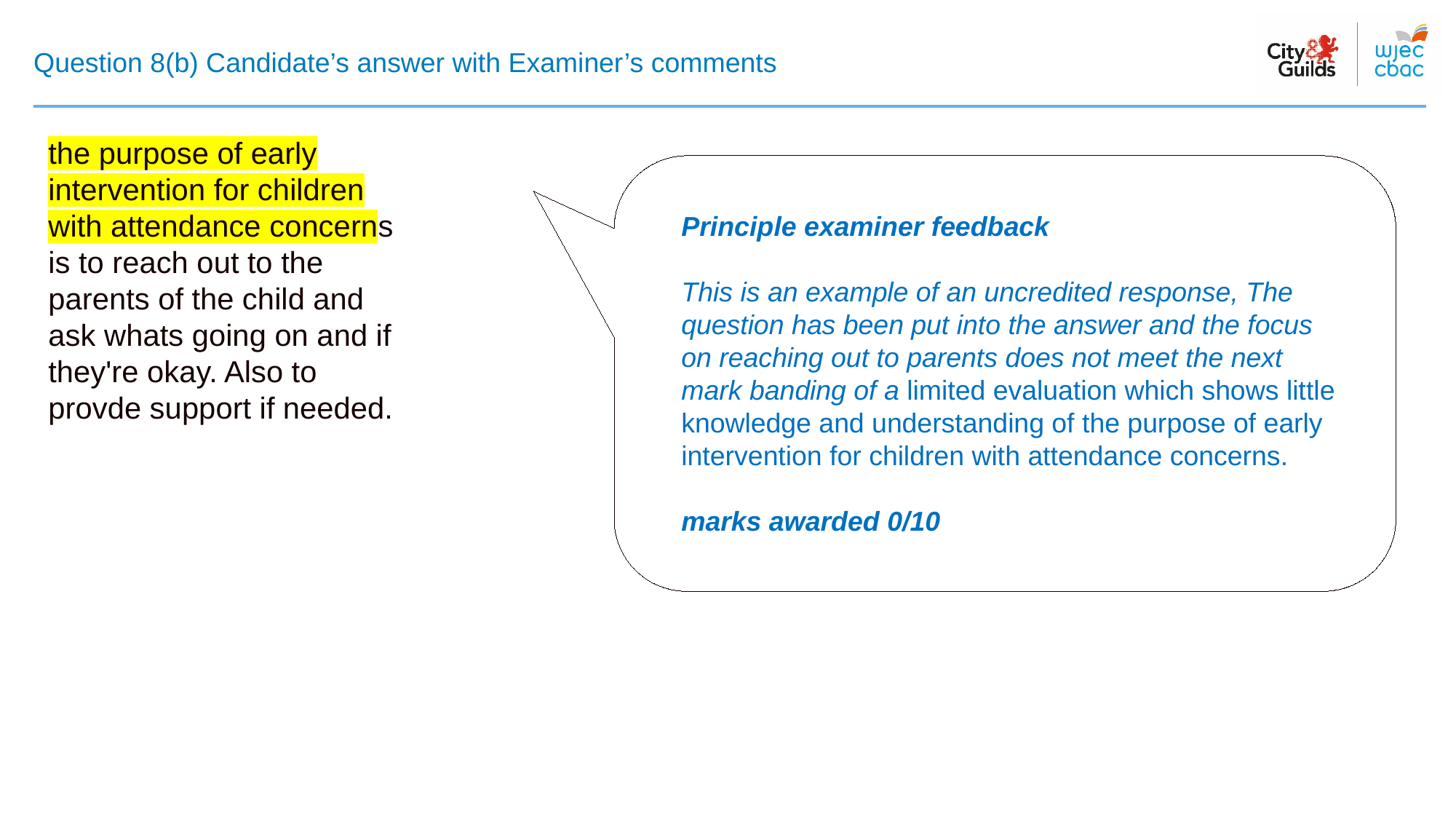

# Question 8(b) Candidate’s answer with Examiner’s comments
the purpose of early intervention for children with attendance concerns is to reach out to the parents of the child and ask whats going on and if they're okay. Also to provde support if needed.

Principle examiner feedback​
​
This is an example of an uncredited response, The question has been put into the answer and the focus on reaching out to parents does not meet the next mark banding of a limited evaluation which shows little knowledge and understanding of the purpose of early intervention for children with attendance concerns.

marks awarded 0/10